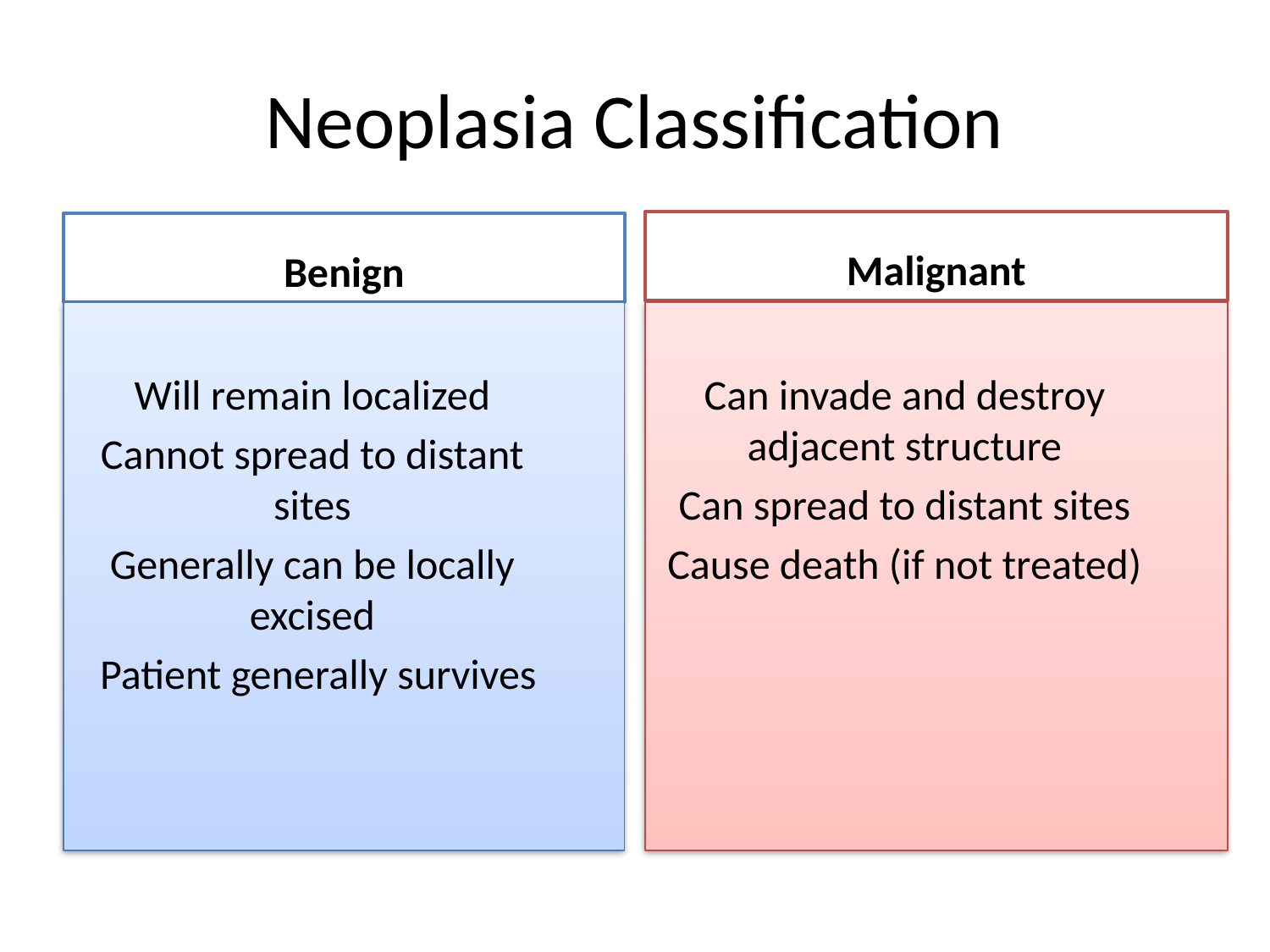

# Neoplasia Classification
Malignant
Benign

Will remain localized
Cannot spread to distant sites
Generally can be locally excised
Patient generally survives

Can invade and destroy adjacent structure
Can spread to distant sites
Cause death (if not treated)